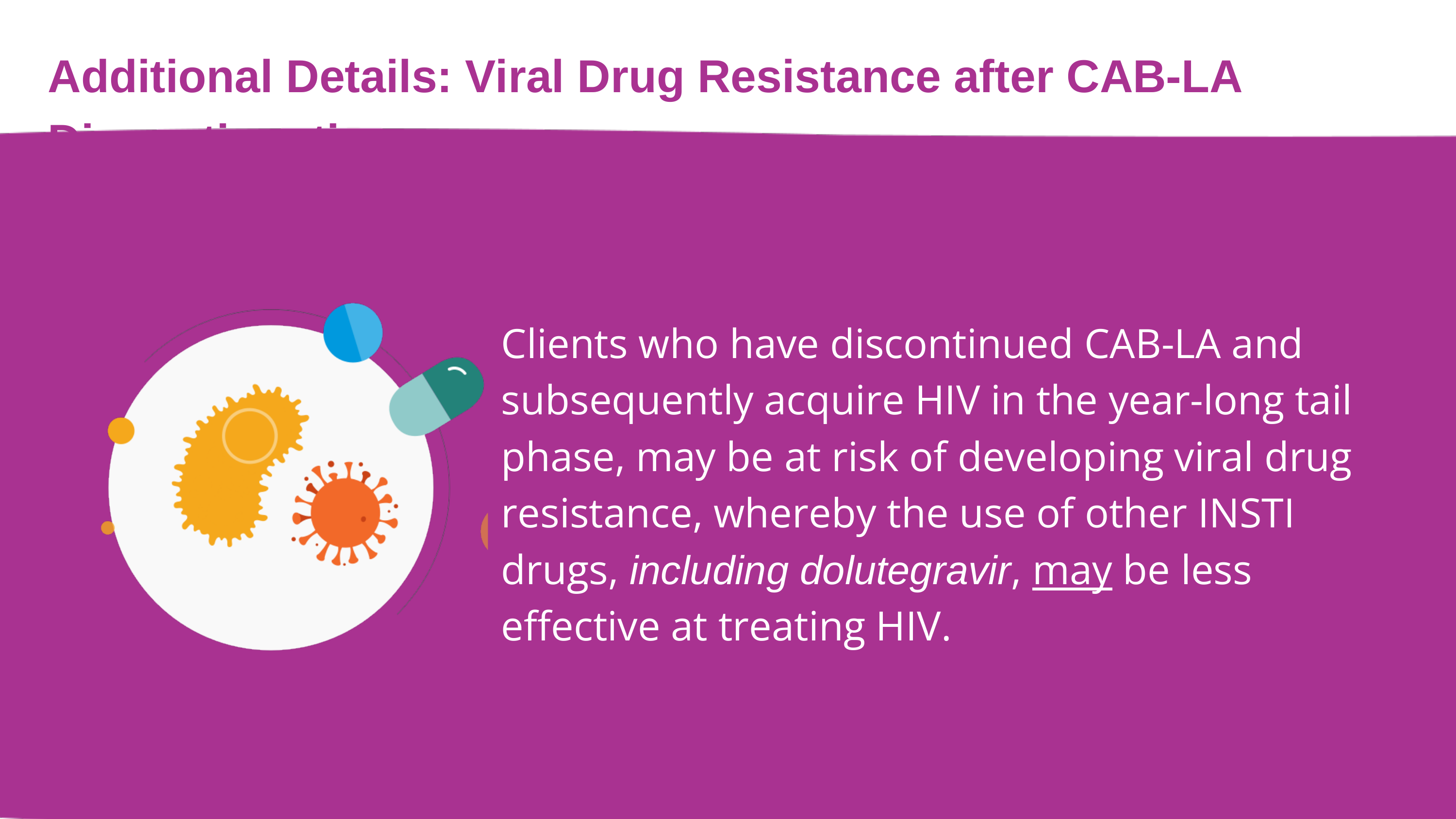

Additional Details: Viral Drug Resistance after CAB-LA Discontinuation

Clients who have discontinued CAB-LA and subsequently acquire HIV in the year-long tail phase, may be at risk of developing viral drug resistance, whereby the use of other INSTI drugs, including dolutegravir, may be less effective at treating HIV.